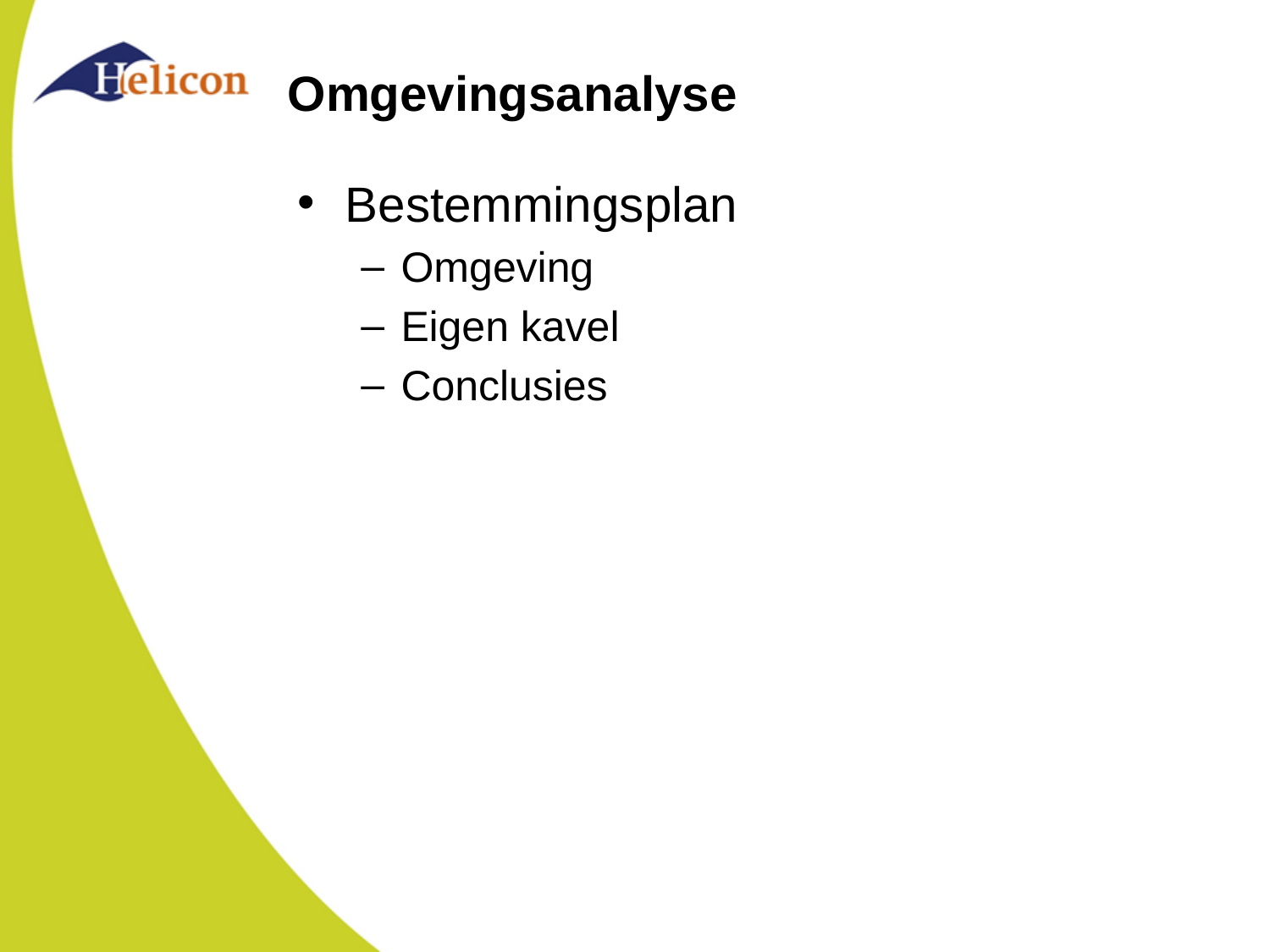

# Omgevingsanalyse
Bestemmingsplan
Omgeving
Eigen kavel
Conclusies